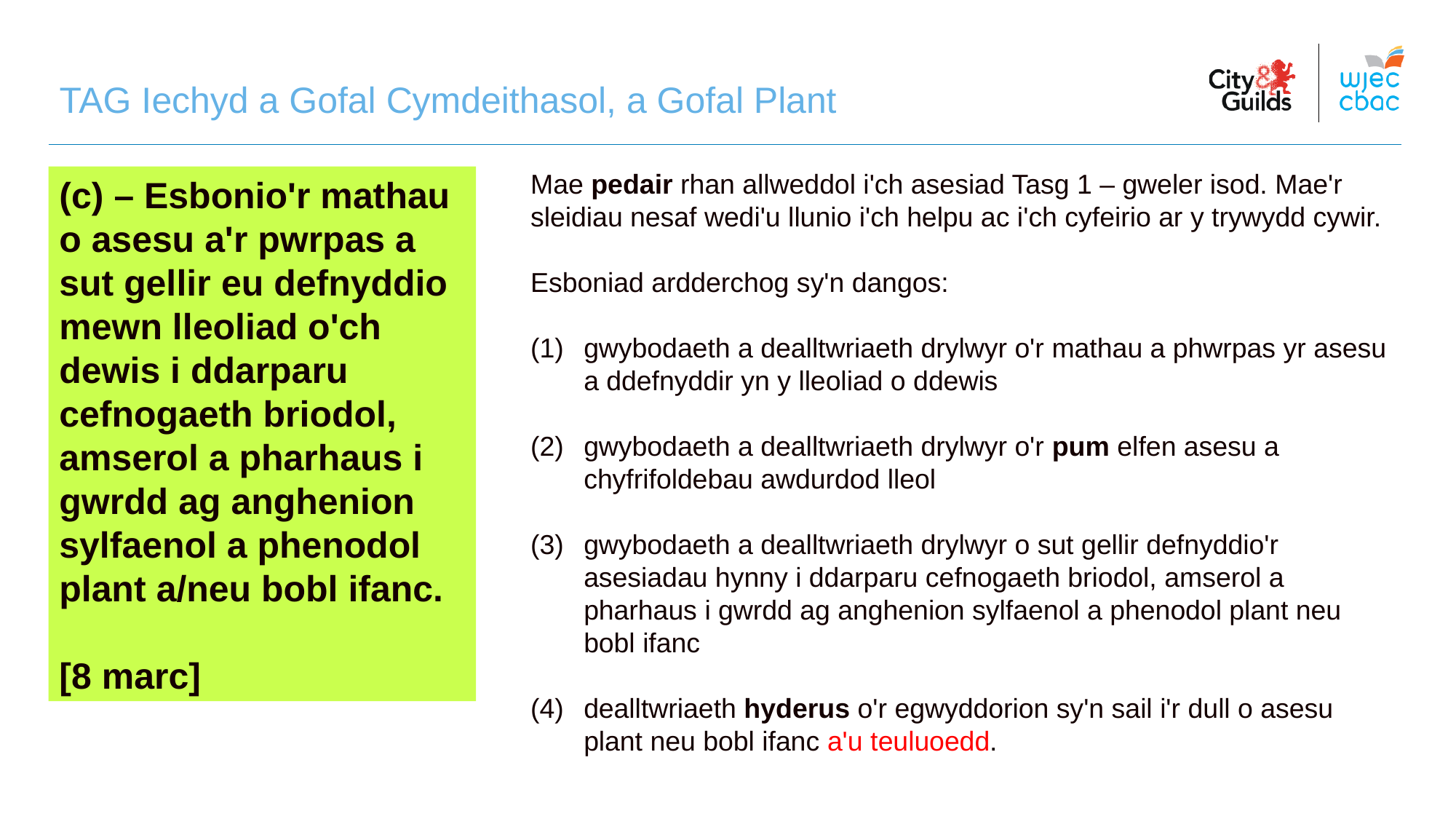

# TAG Iechyd a Gofal Cymdeithasol, a Gofal Plant
Mae pedair rhan allweddol i'ch asesiad Tasg 1 – gweler isod. Mae'r sleidiau nesaf wedi'u llunio i'ch helpu ac i'ch cyfeirio ar y trywydd cywir.

Esboniad ardderchog sy'n dangos:

gwybodaeth a dealltwriaeth drylwyr o'r mathau a phwrpas yr asesu a ddefnyddir yn y lleoliad o ddewis

gwybodaeth a dealltwriaeth drylwyr o'r pum elfen asesu a chyfrifoldebau awdurdod lleol

gwybodaeth a dealltwriaeth drylwyr o sut gellir defnyddio'r asesiadau hynny i ddarparu cefnogaeth briodol, amserol a pharhaus i gwrdd ag anghenion sylfaenol a phenodol plant neu bobl ifanc

(4)	dealltwriaeth hyderus o'r egwyddorion sy'n sail i'r dull o asesu plant neu bobl ifanc a'u teuluoedd.
(c) – Esbonio'r mathau o asesu a'r pwrpas a sut gellir eu defnyddio mewn lleoliad o'ch dewis i ddarparu cefnogaeth briodol, amserol a pharhaus i gwrdd ag anghenion sylfaenol a phenodol plant a/neu bobl ifanc.

[8 marc]